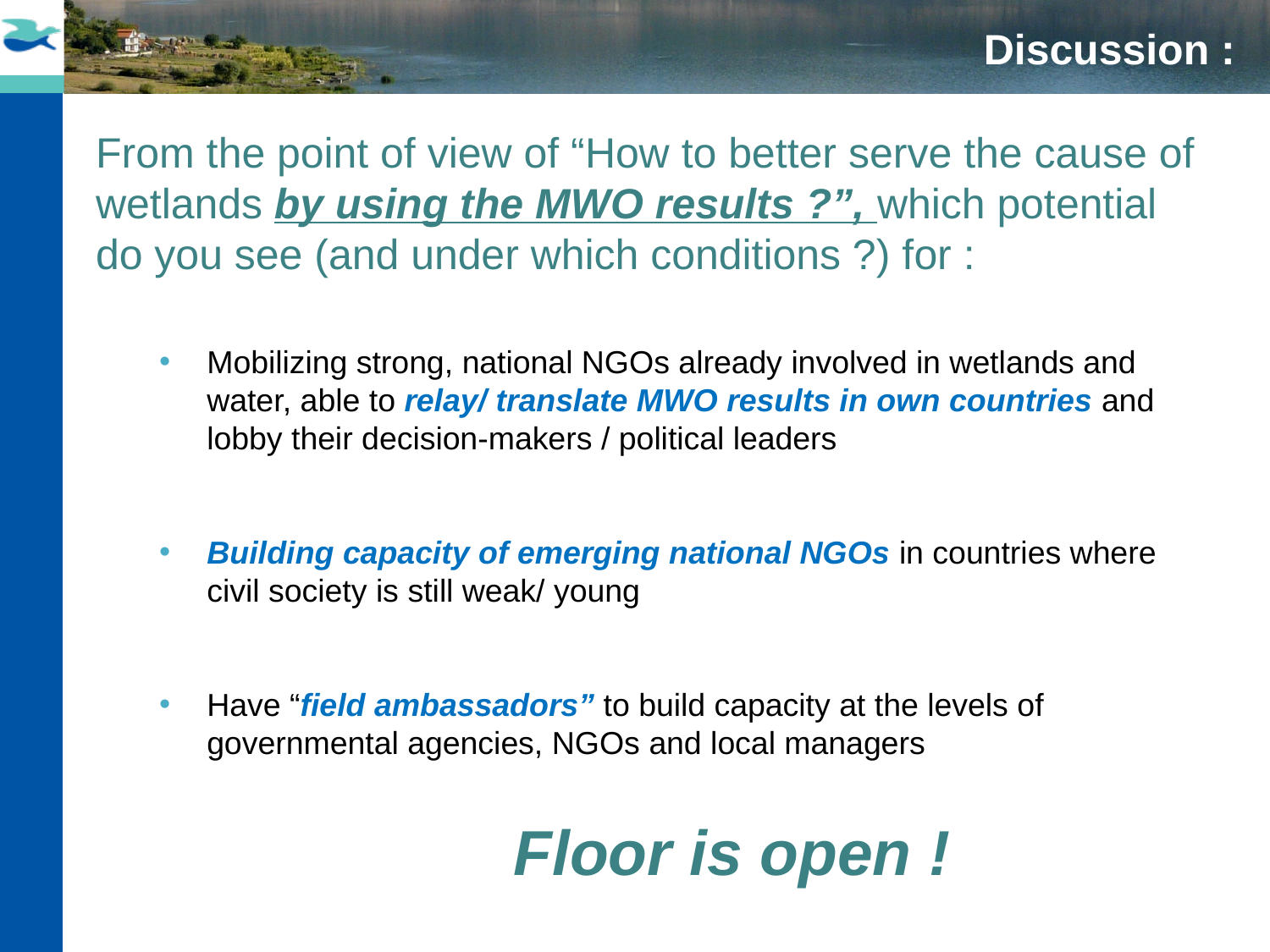

Discussion :
From the point of view of “How to better serve the cause of wetlands by using the MWO results ?”, which potential do you see (and under which conditions ?) for :

Mobilizing strong, national NGOs already involved in wetlands and water, able to relay/ translate MWO results in own countries and lobby their decision-makers / political leaders

Building capacity of emerging national NGOs in countries where civil society is still weak/ young

Have “field ambassadors” to build capacity at the levels of governmental agencies, NGOs and local managers

Floor is open !